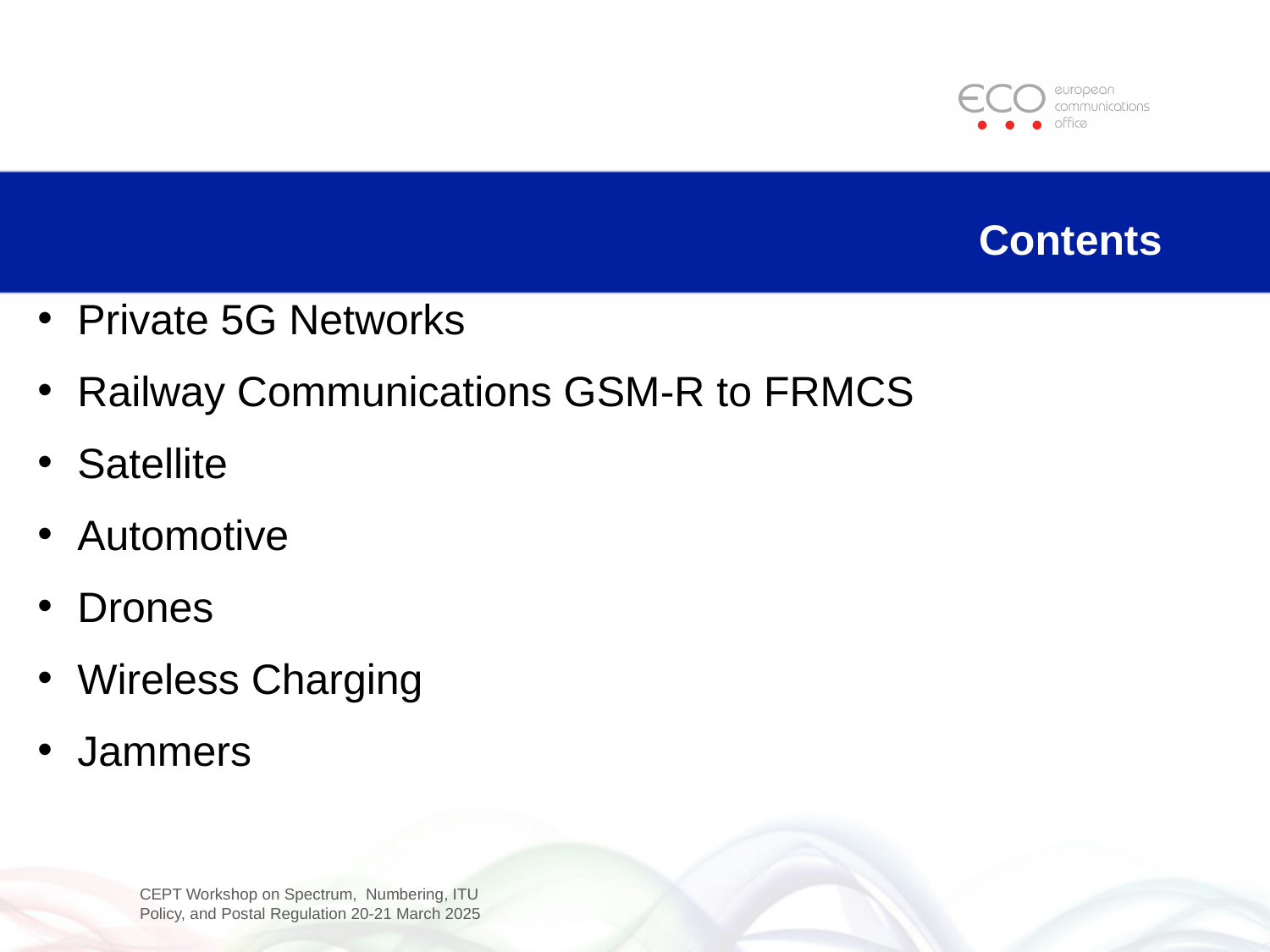

# Contents
Private 5G Networks
Railway Communications GSM-R to FRMCS
Satellite
Automotive
Drones
Wireless Charging
Jammers

CEPT Workshop on Spectrum,  Numbering, ITU Policy, and Postal Regulation 20-21 March 2025